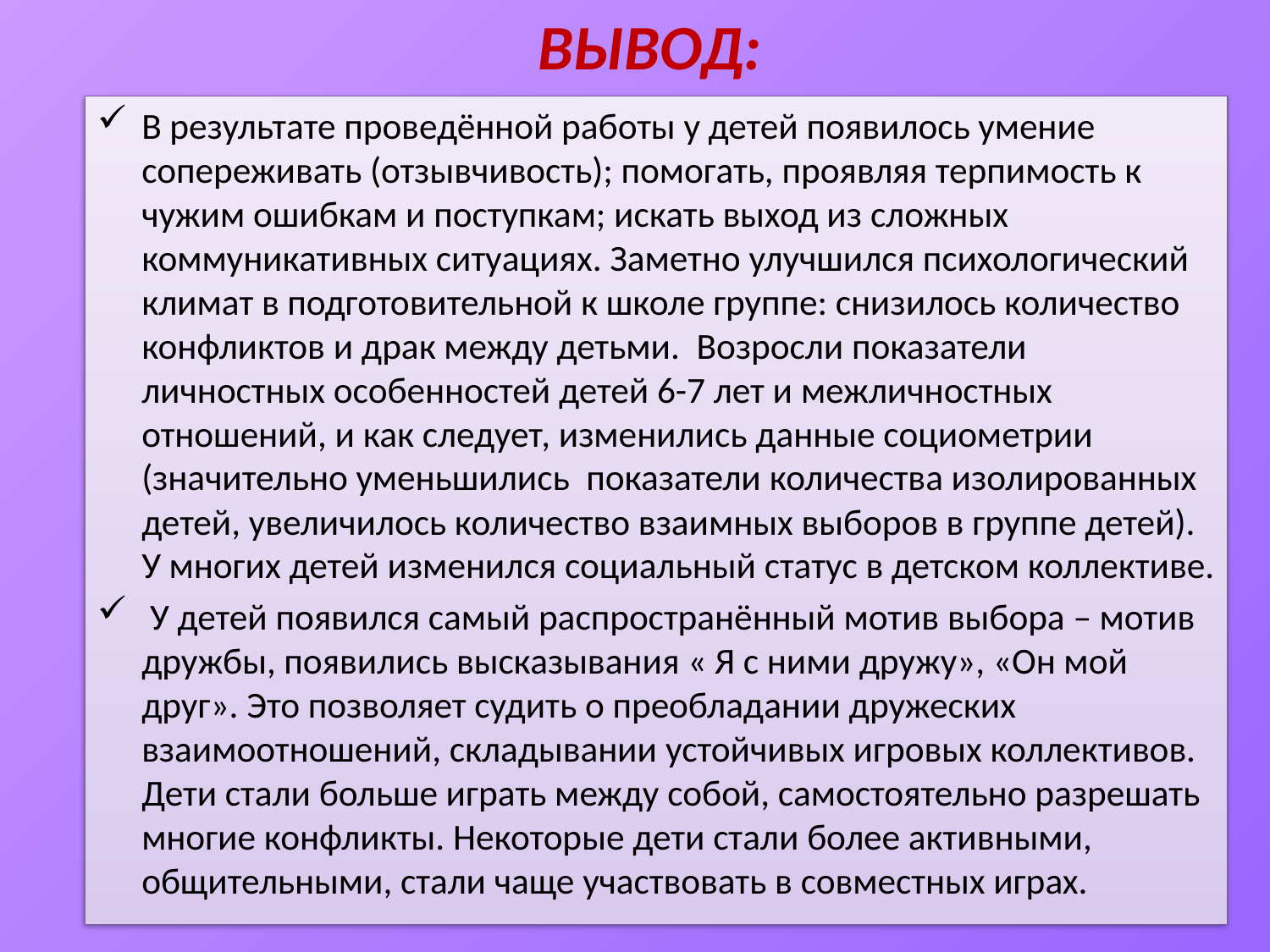

ВЫВОД:
В результате проведённой работы у детей появилось умение сопереживать (отзывчивость); помогать, проявляя терпимость к чужим ошибкам и поступкам; искать выход из сложных коммуникативных ситуациях. Заметно улучшился психологический  климат в подготовительной к школе группе: снизилось количество конфликтов и драк между детьми.  Возросли показатели личностных особенностей детей 6-7 лет и межличностных отношений, и как следует, изменились данные социометрии (значительно уменьшились  показатели количества изолированных детей, увеличилось количество взаимных выборов в группе детей). У многих детей изменился социальный статус в детском коллективе.
 У детей появился самый распространённый мотив выбора – мотив дружбы, появились высказывания « Я с ними дружу», «Он мой друг». Это позволяет судить о преобладании дружеских взаимоотношений, складывании устойчивых игровых коллективов. Дети стали больше играть между собой, самостоятельно разрешать многие конфликты. Некоторые дети стали более активными, общительными, стали чаще участвовать в совместных играх.